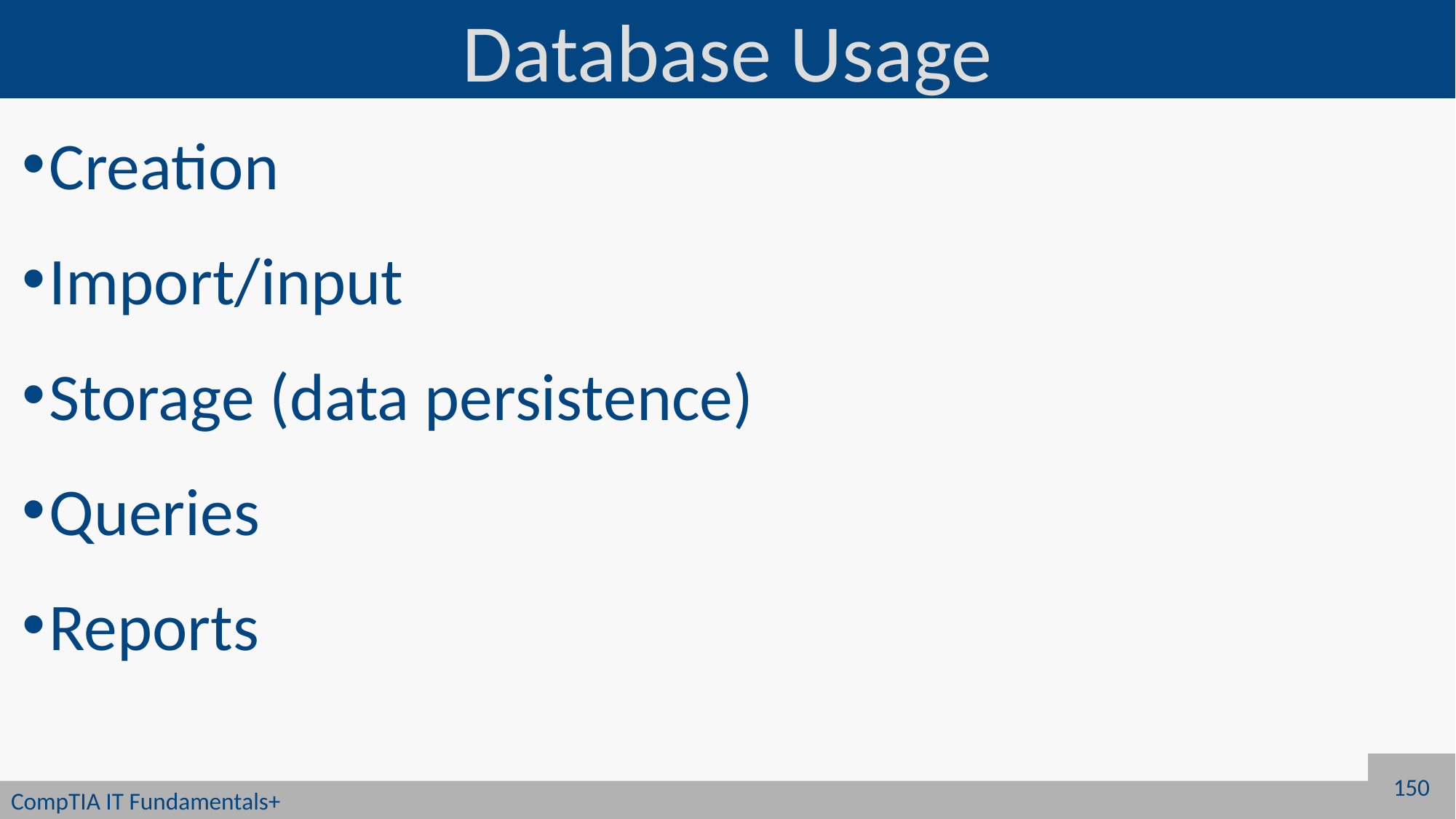

# Database Usage
Creation
Import/input
Storage (data persistence)
Queries
Reports

150
CompTIA IT Fundamentals+